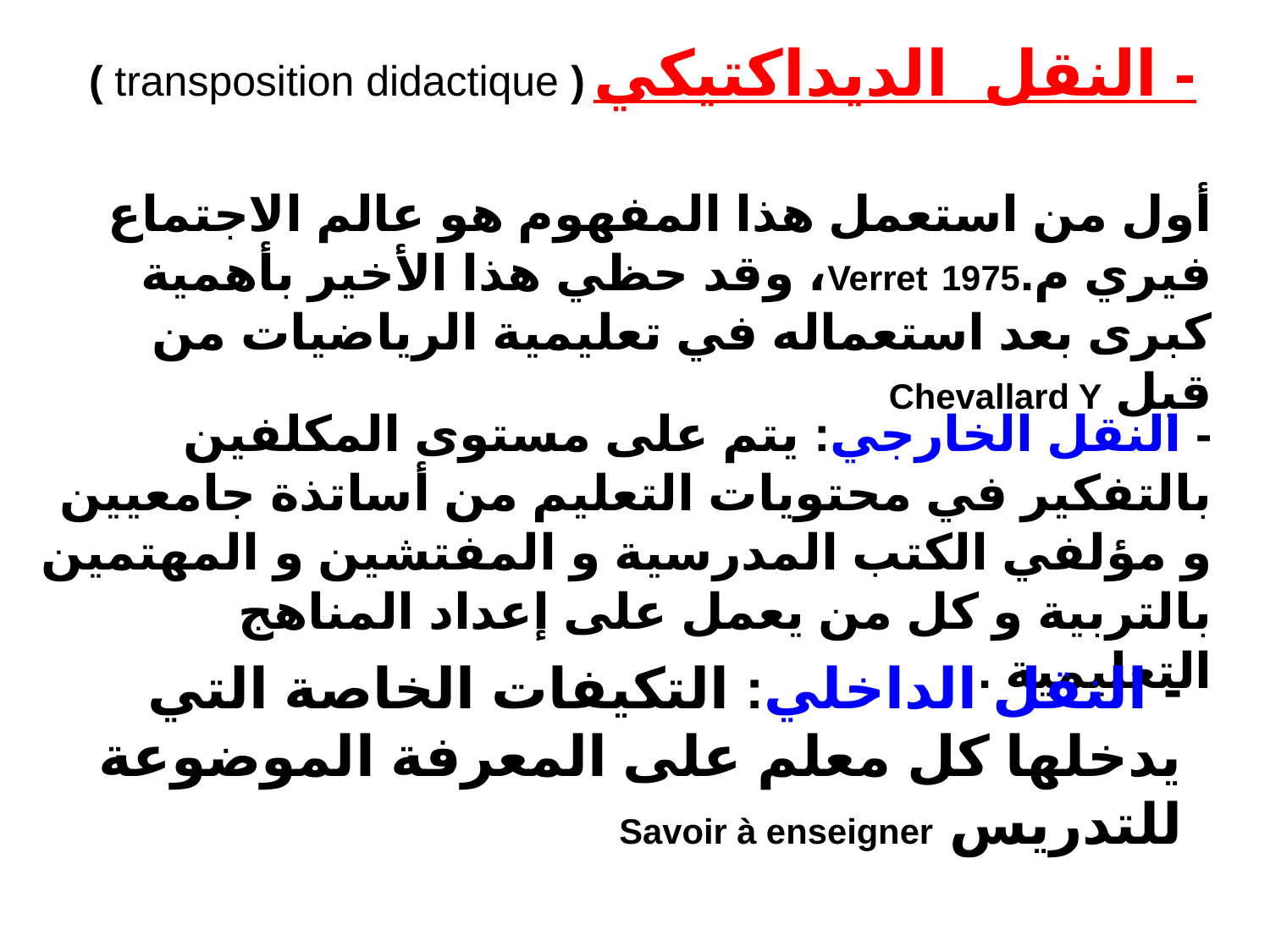

- النقل  الديداكتيكي ( transposition didactique )
أول من استعمل هذا المفهوم هو عالم الاجتماع فيري م.1975 Verret، وقد حظي هذا الأخير بأهمية كبرى بعد استعماله في تعليمية الرياضيات من قبل Chevallard Y
- النقل الخارجي: يتم على مستوى المكلفين بالتفكير في محتويات التعليم من أساتذة جامعيين و مؤلفي الكتب المدرسية و المفتشين و المهتمين بالتربية و كل من يعمل على إعداد المناهج التعليمية .
- النقل الداخلي: التكيفات الخاصة التي يدخلها كل معلم على المعرفة الموضوعة للتدريس Savoir à enseigner